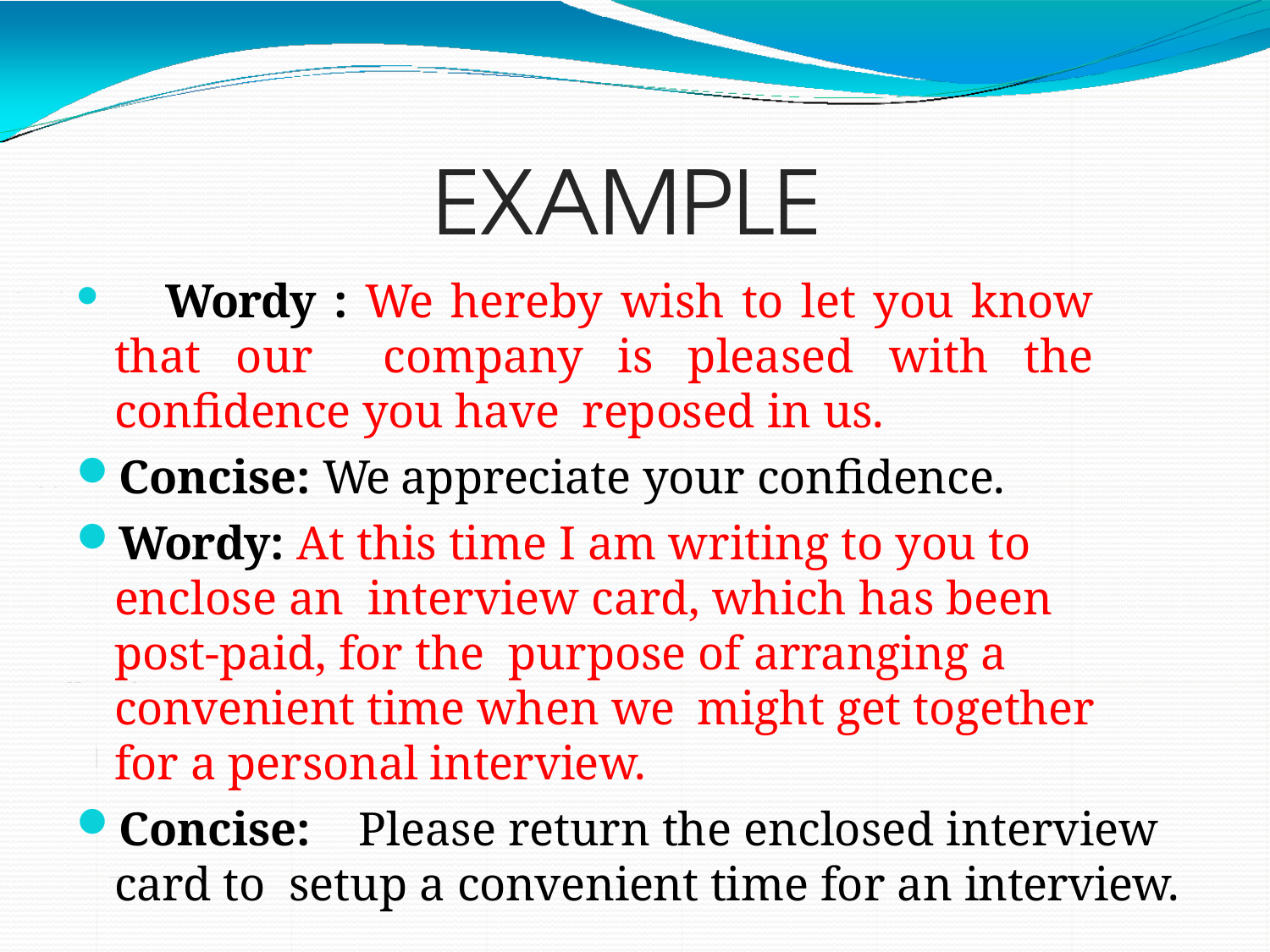

# EXAMPLE
	Wordy : We hereby wish to let you know that our  company is pleased with the confidence you have  reposed in us.
Concise: We appreciate your confidence.
Wordy: At this time I am writing to you to enclose an  interview card, which has been post-paid, for the  purpose of arranging a convenient time when we  might get together for a personal interview.
Concise:	Please return the enclosed interview card to  setup a convenient time for an interview.